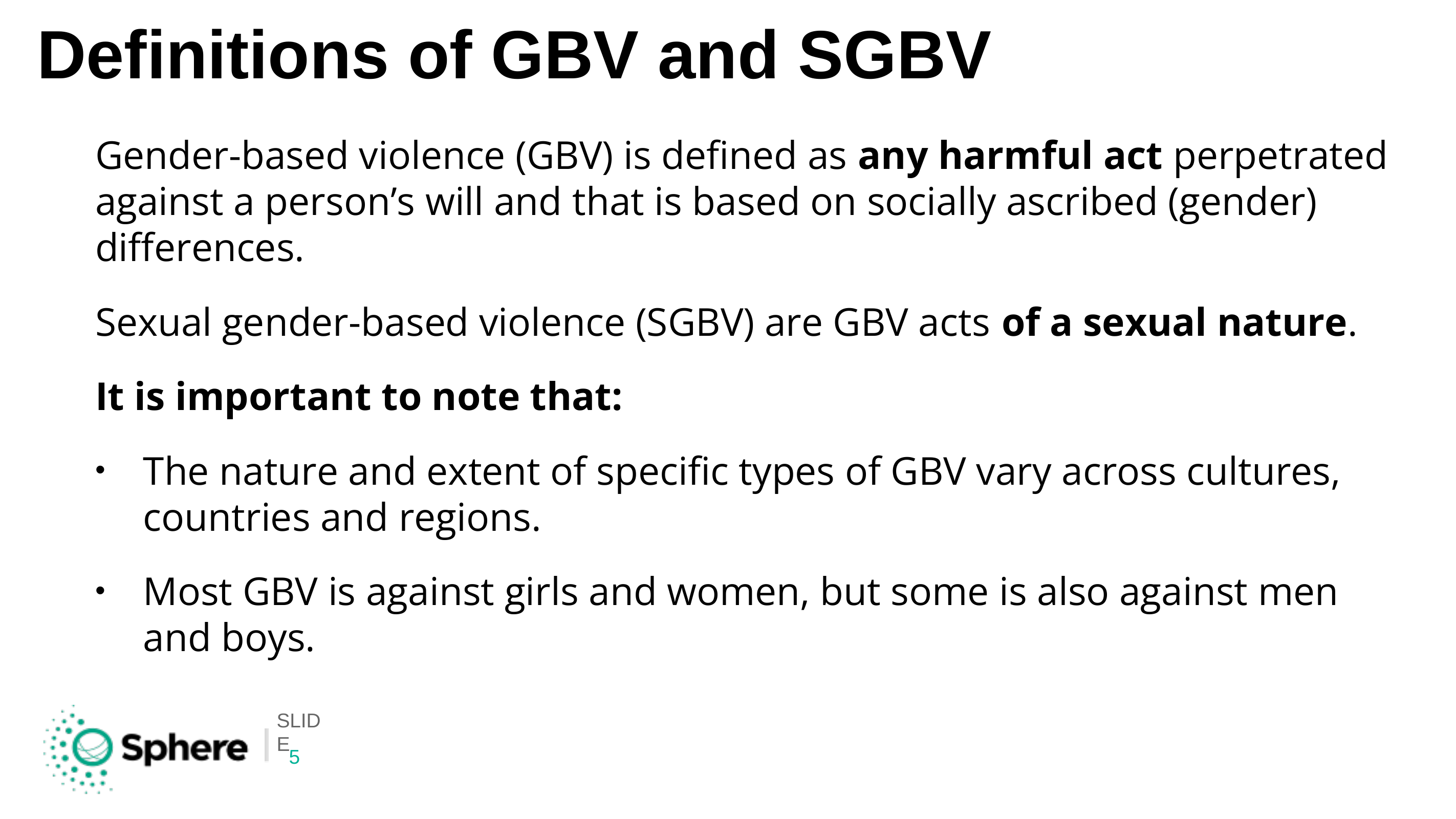

# Definitions of GBV and SGBV
Gender-based violence (GBV) is defined as any harmful act perpetrated against a person’s will and that is based on socially ascribed (gender) differences.
Sexual gender-based violence (SGBV) are GBV acts of a sexual nature.
It is important to note that:
The nature and extent of specific types of GBV vary across cultures, countries and regions.
Most GBV is against girls and women, but some is also against men and boys.
5